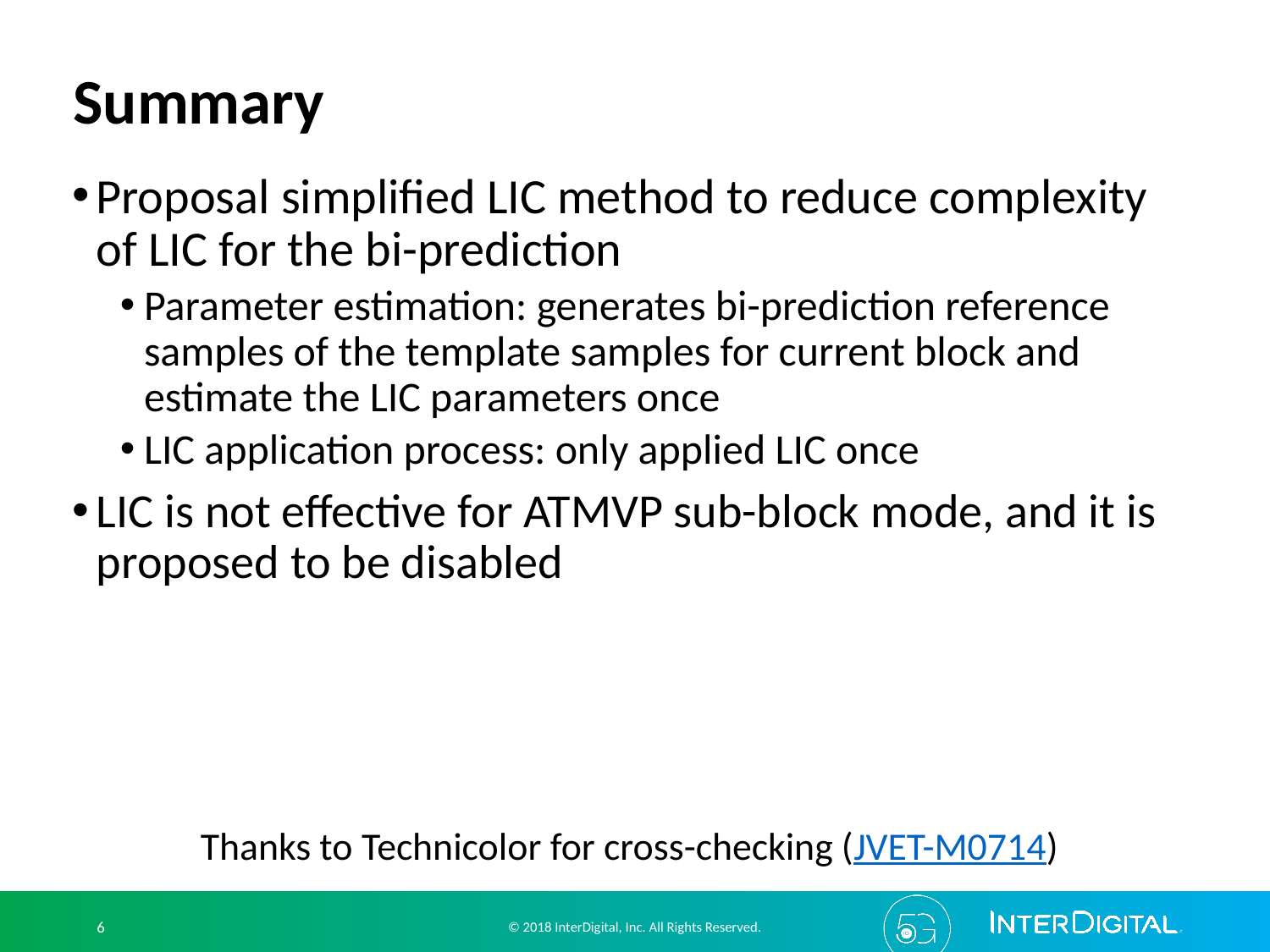

# Summary
Proposal simplified LIC method to reduce complexity of LIC for the bi-prediction
Parameter estimation: generates bi-prediction reference samples of the template samples for current block and estimate the LIC parameters once
LIC application process: only applied LIC once
LIC is not effective for ATMVP sub-block mode, and it is proposed to be disabled
Thanks to Technicolor for cross-checking (JVET-M0714)
© 2018 InterDigital, Inc. All Rights Reserved.
6